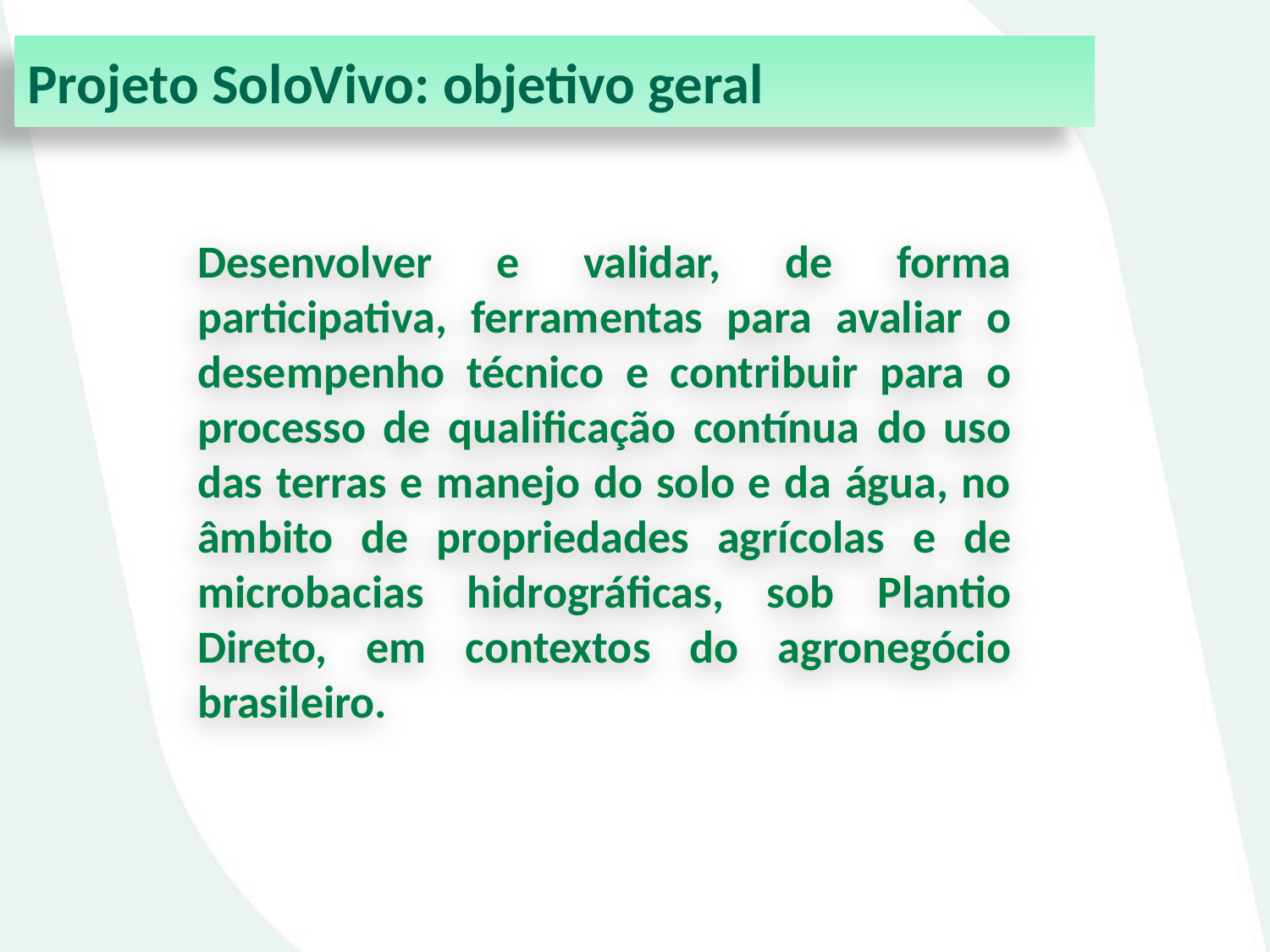

Projeto SoloVivo: objetivo geral
Desenvolver e validar, de forma participativa, ferramentas para avaliar o desempenho técnico e contribuir para o processo de qualificação contínua do uso das terras e manejo do solo e da água, no âmbito de propriedades agrícolas e de microbacias hidrográficas, sob Plantio Direto, em contextos do agronegócio brasileiro.